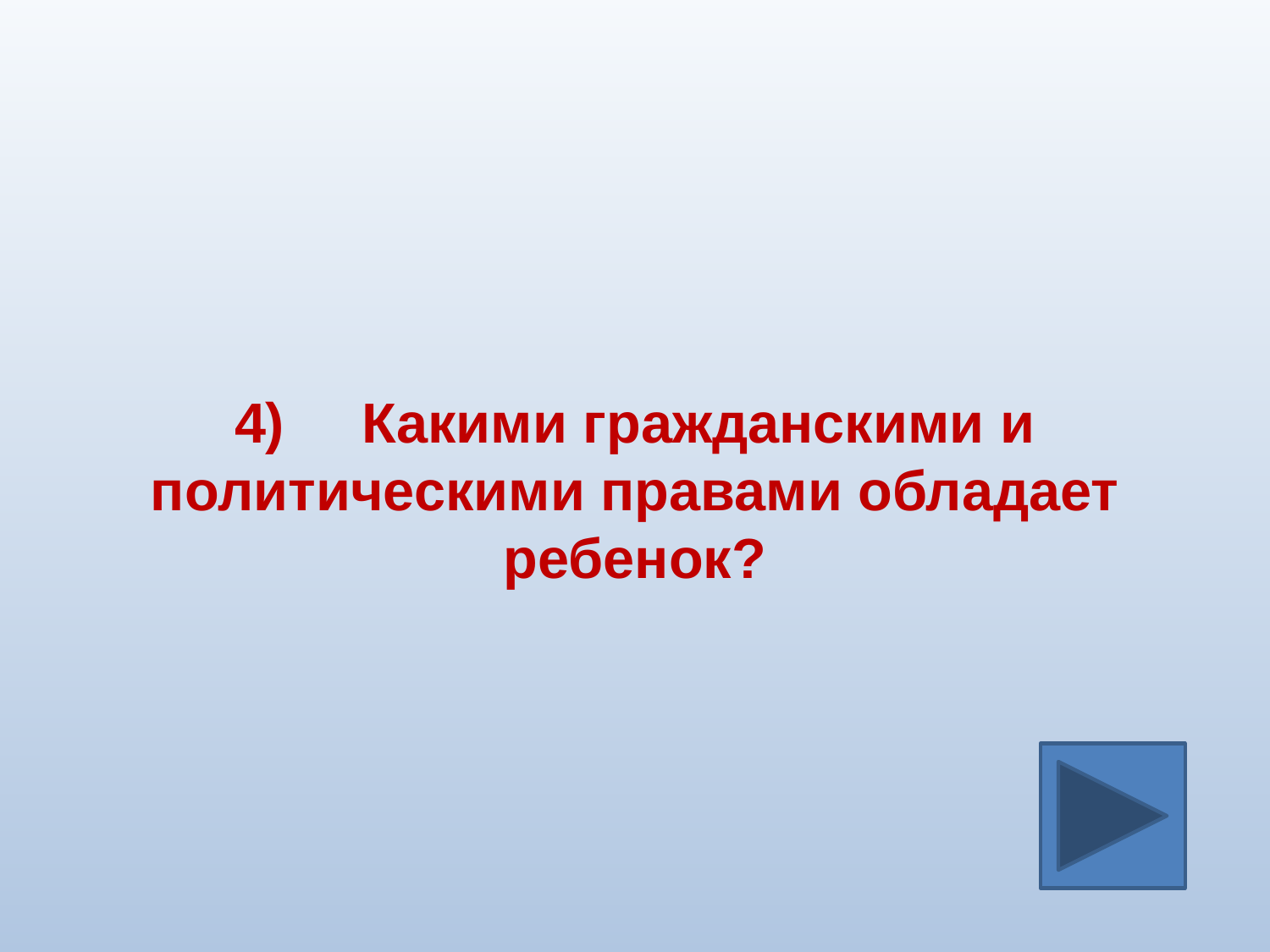

#

4)	Какими гражданскими и политическими правами обладает ребенок?